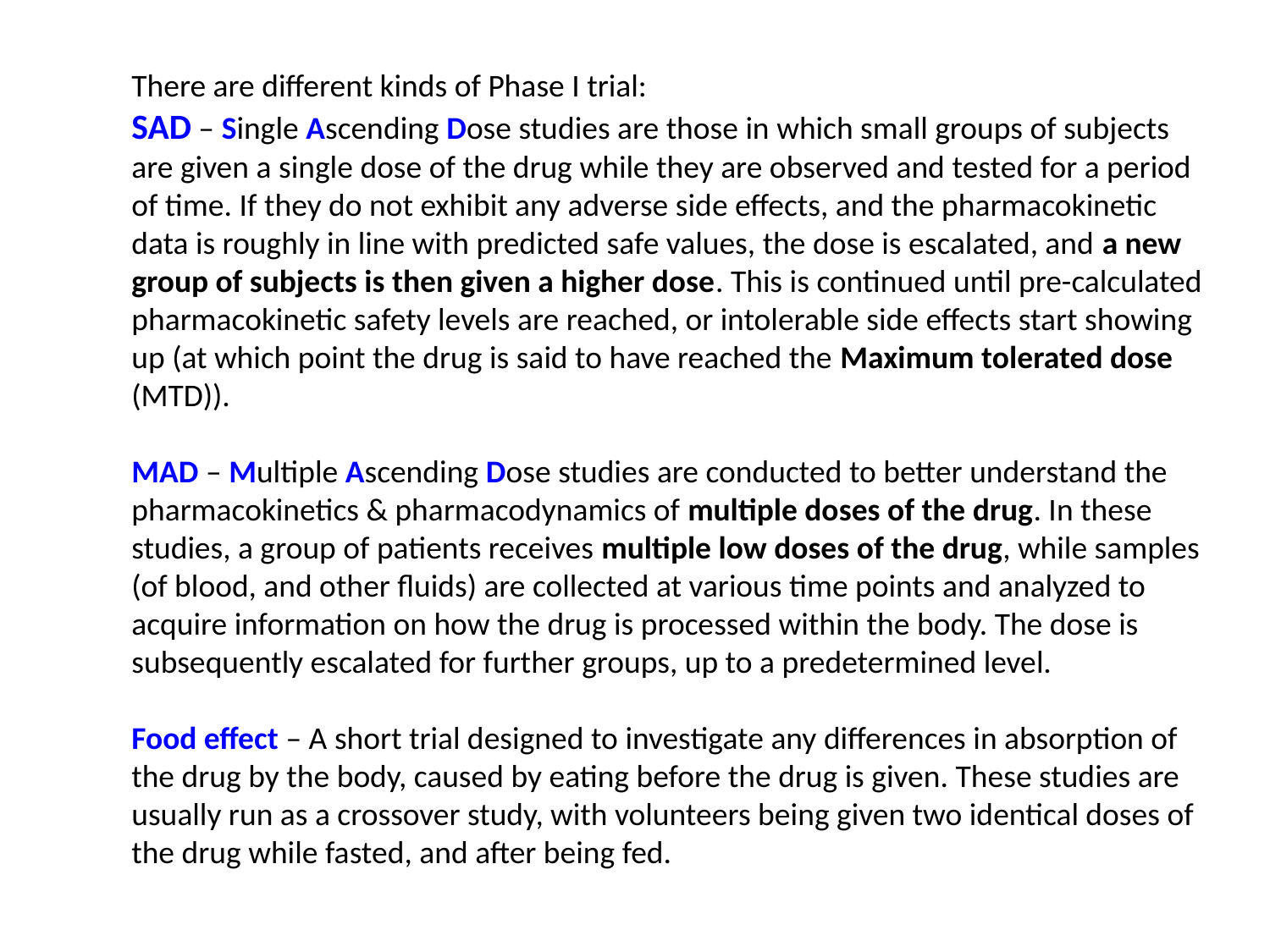

There are different kinds of Phase I trial:
SAD – Single Ascending Dose studies are those in which small groups of subjects are given a single dose of the drug while they are observed and tested for a period of time. If they do not exhibit any adverse side effects, and the pharmacokinetic data is roughly in line with predicted safe values, the dose is escalated, and a new group of subjects is then given a higher dose. This is continued until pre-calculated pharmacokinetic safety levels are reached, or intolerable side effects start showing up (at which point the drug is said to have reached the Maximum tolerated dose (MTD)).

MAD – Multiple Ascending Dose studies are conducted to better understand the pharmacokinetics & pharmacodynamics of multiple doses of the drug. In these studies, a group of patients receives multiple low doses of the drug, while samples (of blood, and other fluids) are collected at various time points and analyzed to acquire information on how the drug is processed within the body. The dose is subsequently escalated for further groups, up to a predetermined level.

Food effect – A short trial designed to investigate any differences in absorption of the drug by the body, caused by eating before the drug is given. These studies are usually run as a crossover study, with volunteers being given two identical doses of the drug while fasted, and after being fed.